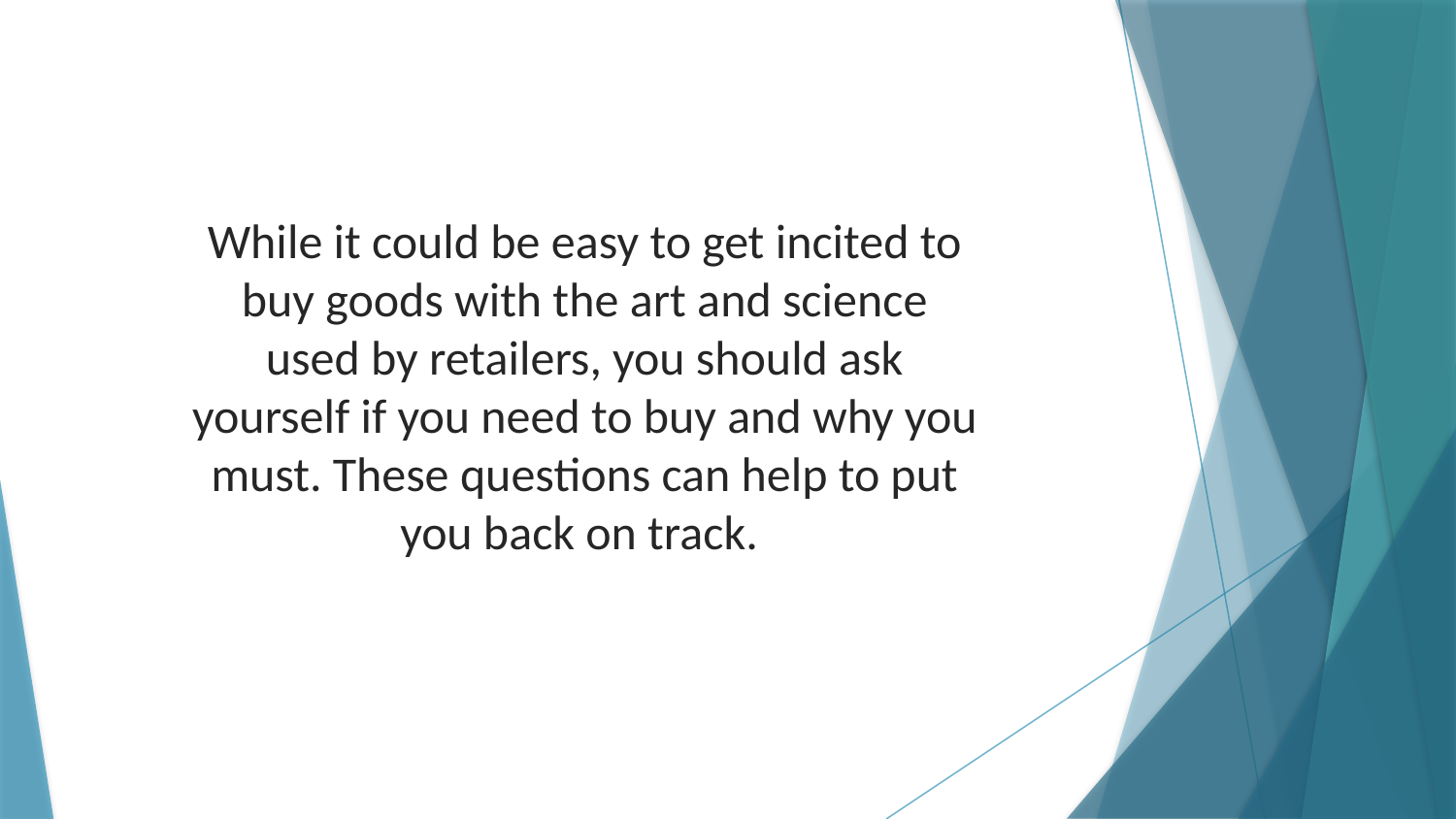

While it could be easy to get incited to buy goods with the art and science used by retailers, you should ask yourself if you need to buy and why you must. These questions can help to put you back on track.